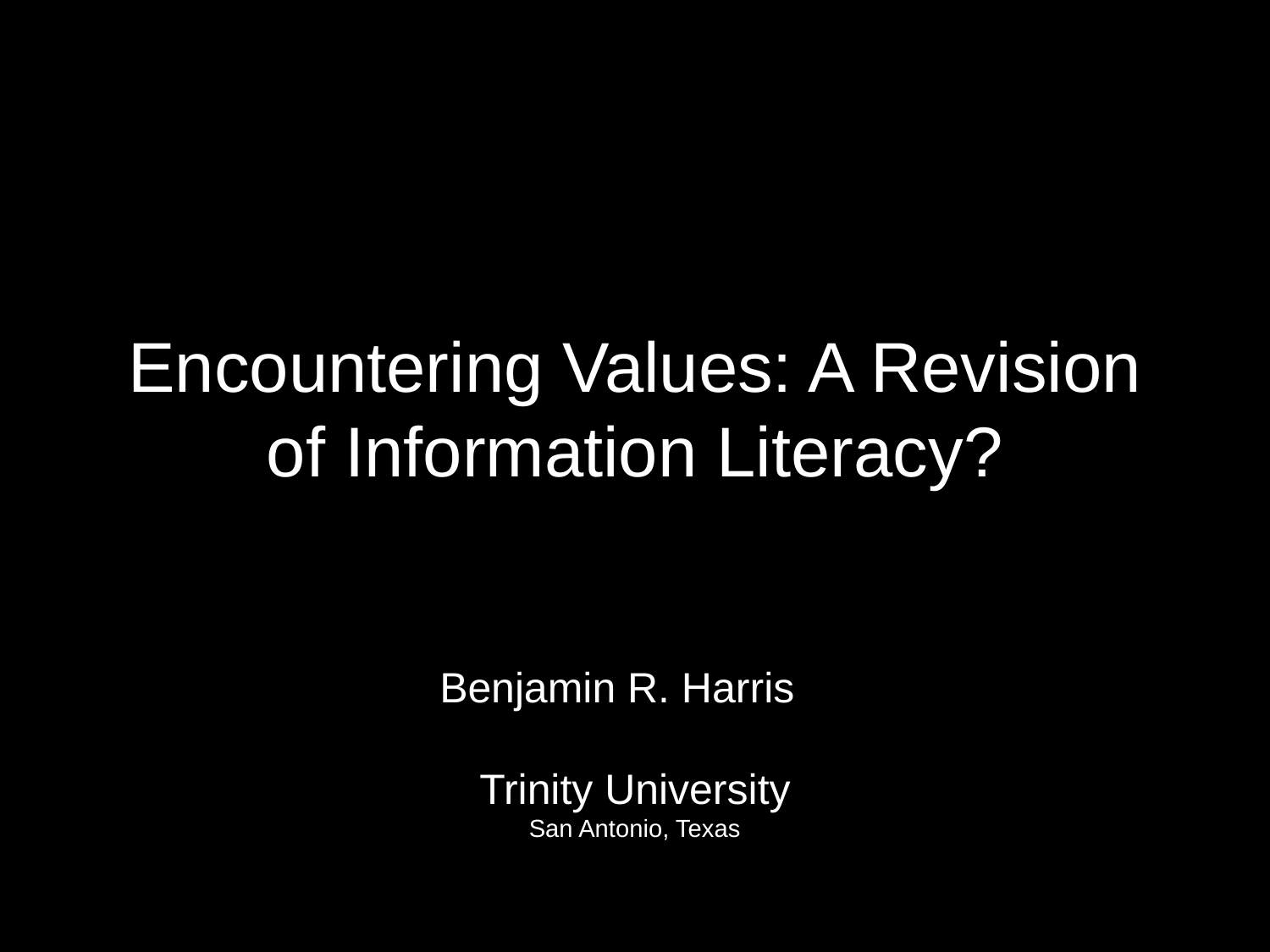

# Encountering Values: A Revision of Information Literacy? Benjamin R. Harris Trinity University San Antonio, Texas